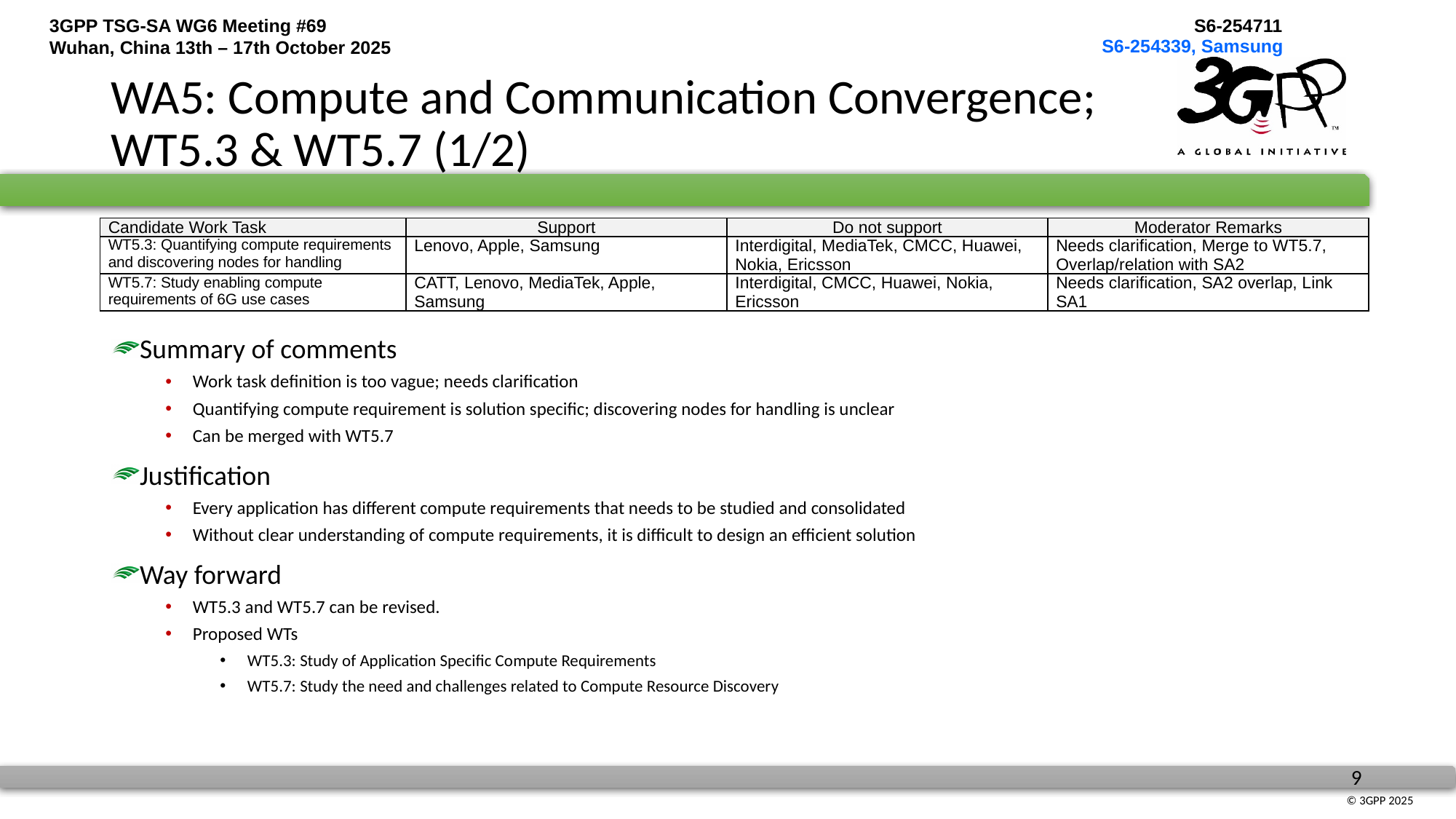

S6-254339, Samsung
# WA5: Compute and Communication Convergence; WT5.3 & WT5.7 (1/2)
| Candidate Work Task | Support | Do not support | Moderator Remarks |
| --- | --- | --- | --- |
| WT5.3: Quantifying compute requirements and discovering nodes for handling | Lenovo, Apple, Samsung | Interdigital, MediaTek, CMCC, Huawei, Nokia, Ericsson | Needs clarification, Merge to WT5.7, Overlap/relation with SA2 |
| WT5.7: Study enabling compute requirements of 6G use cases | CATT, Lenovo, MediaTek, Apple, Samsung | Interdigital, CMCC, Huawei, Nokia, Ericsson | Needs clarification, SA2 overlap, Link SA1 |
Summary of comments
Work task definition is too vague; needs clarification
Quantifying compute requirement is solution specific; discovering nodes for handling is unclear
Can be merged with WT5.7
Justification
Every application has different compute requirements that needs to be studied and consolidated
Without clear understanding of compute requirements, it is difficult to design an efficient solution
Way forward
WT5.3 and WT5.7 can be revised.
Proposed WTs
WT5.3: Study of Application Specific Compute Requirements
WT5.7: Study the need and challenges related to Compute Resource Discovery